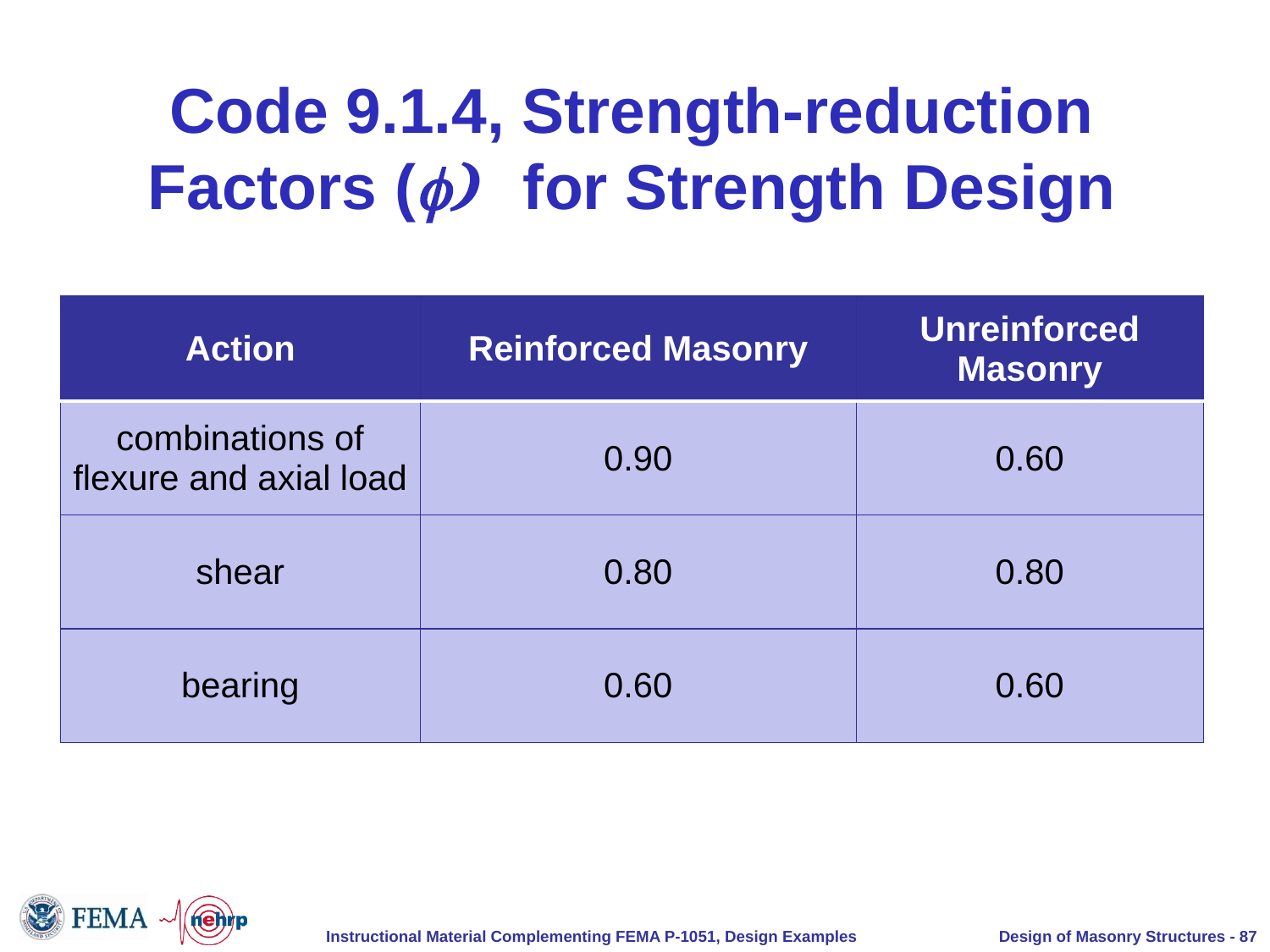

# Code 9.1.4, Strength-reduction Factors (φ)  for Strength Design
| Action | Reinforced Masonry | Unreinforced Masonry |
| --- | --- | --- |
| combinations of flexure and axial load | 0.90 | 0.60 |
| shear | 0.80 | 0.80 |
| bearing | 0.60 | 0.60 |
Design of Masonry Structures - 87
Instructional Material Complementing FEMA P-1051, Design Examples